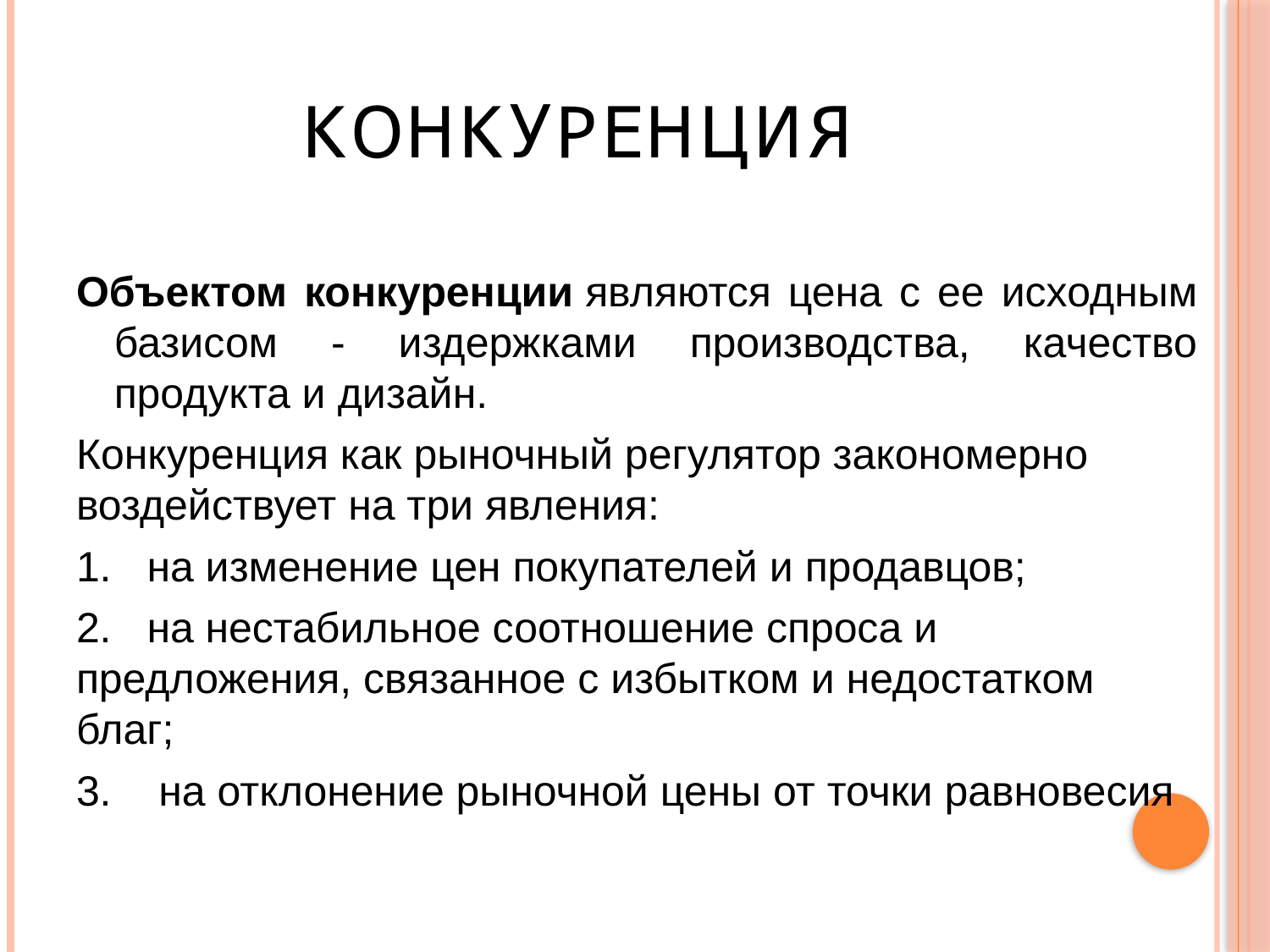

# Конкуренция
Объектом конкуренции являются цена с ее исходным базисом - издержками производства, качество продукта и дизайн.
Конкуренция как рыночный регулятор закономерно воздействует на три явления:
1.   на изменение цен покупателей и продавцов;
2.   на нестабильное соотношение спроса и предложения, связанное с избытком и недостатком благ;
3.    на отклонение рыночной цены от точки равновесия